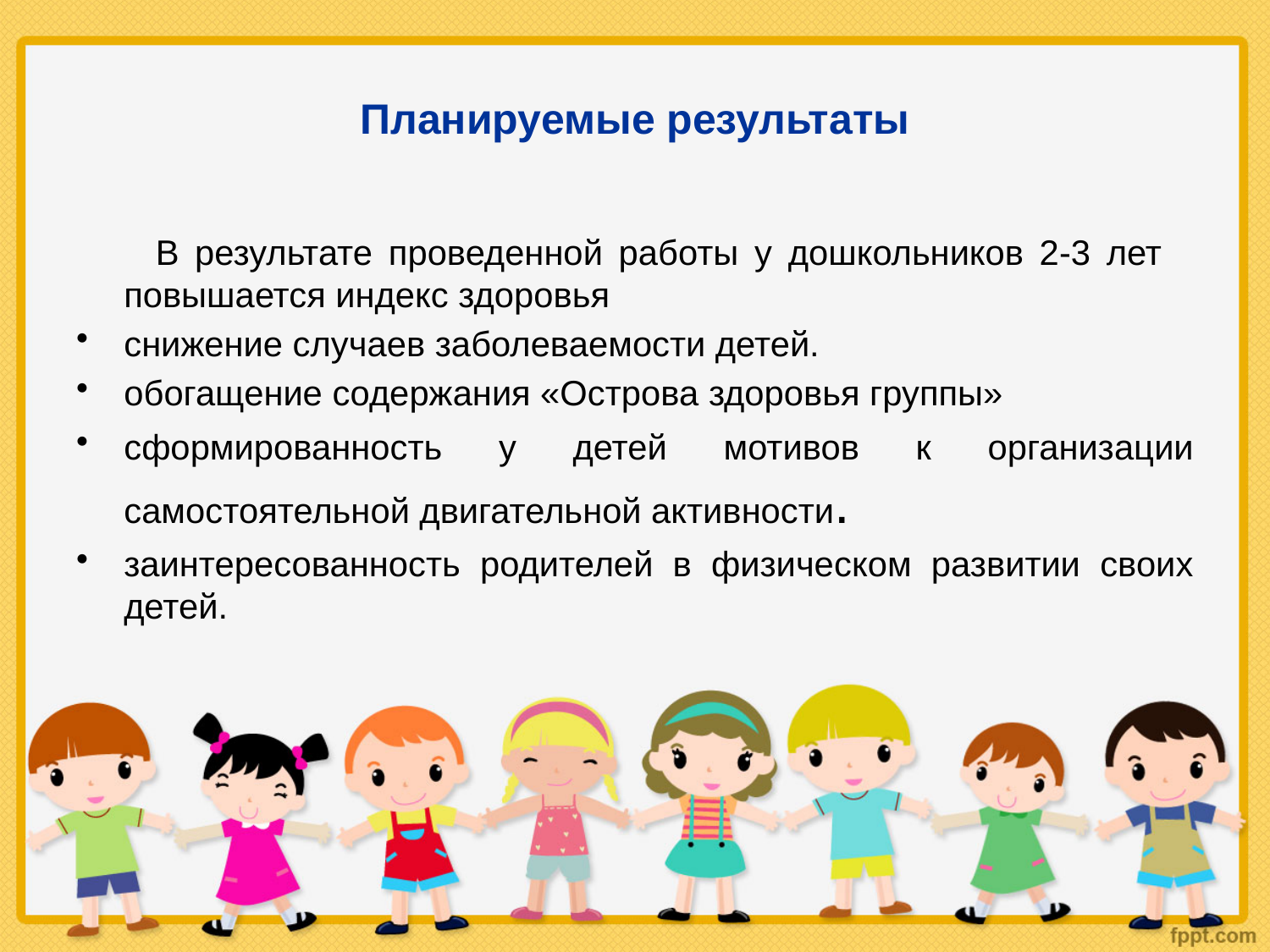

# Планируемые результаты

     В результате проведенной работы у дошкольников 2-3 лет   повышается индекс здоровья
снижение случаев заболеваемости детей.
обогащение содержания «Острова здоровья группы»
сформированность у детей мотивов к организации самостоятельной двигательной активности.
заинтересованность родителей в физическом развитии своих детей.